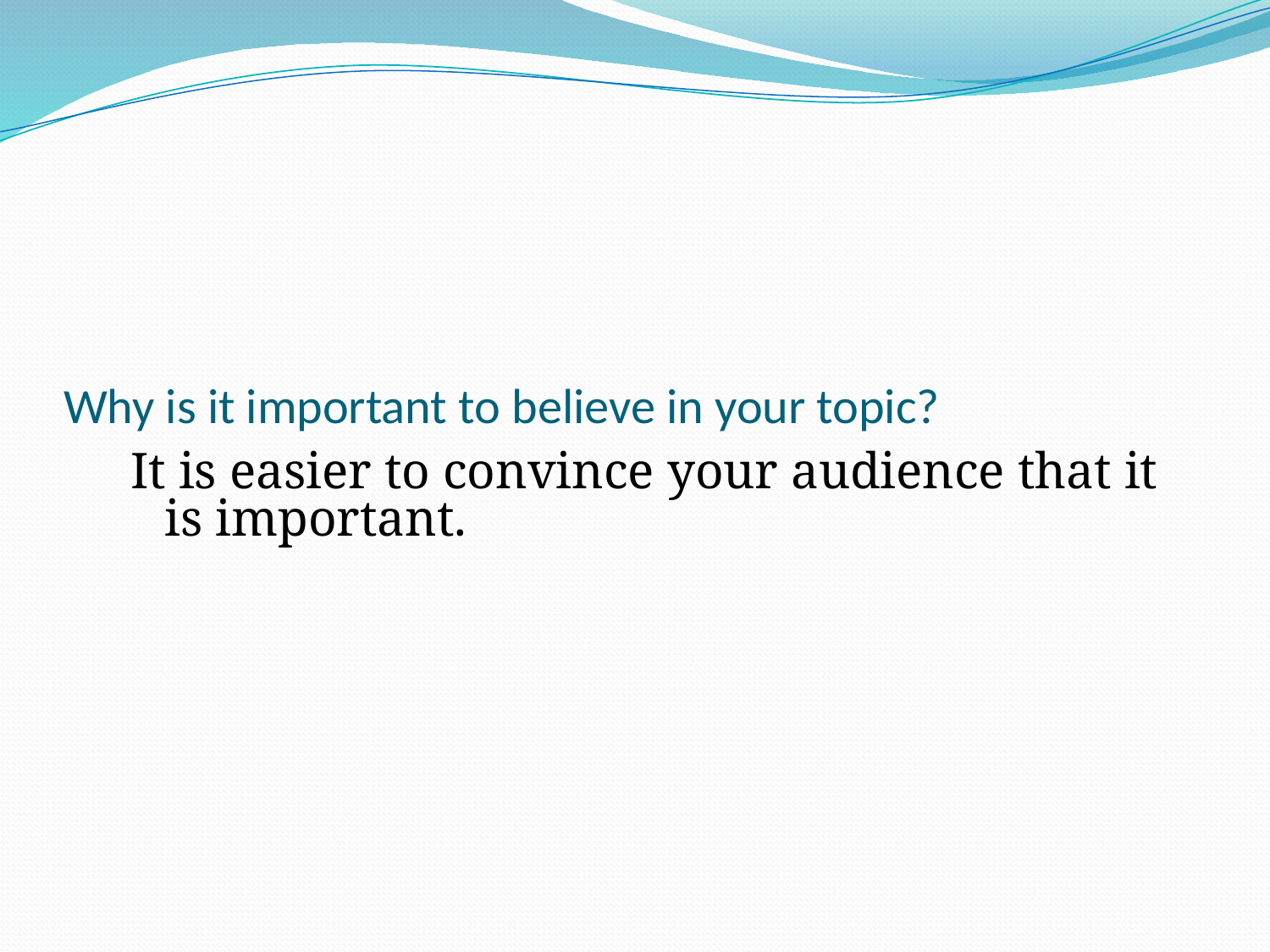

# Why is it important to believe in your topic?
It is easier to convince your audience that it is important.